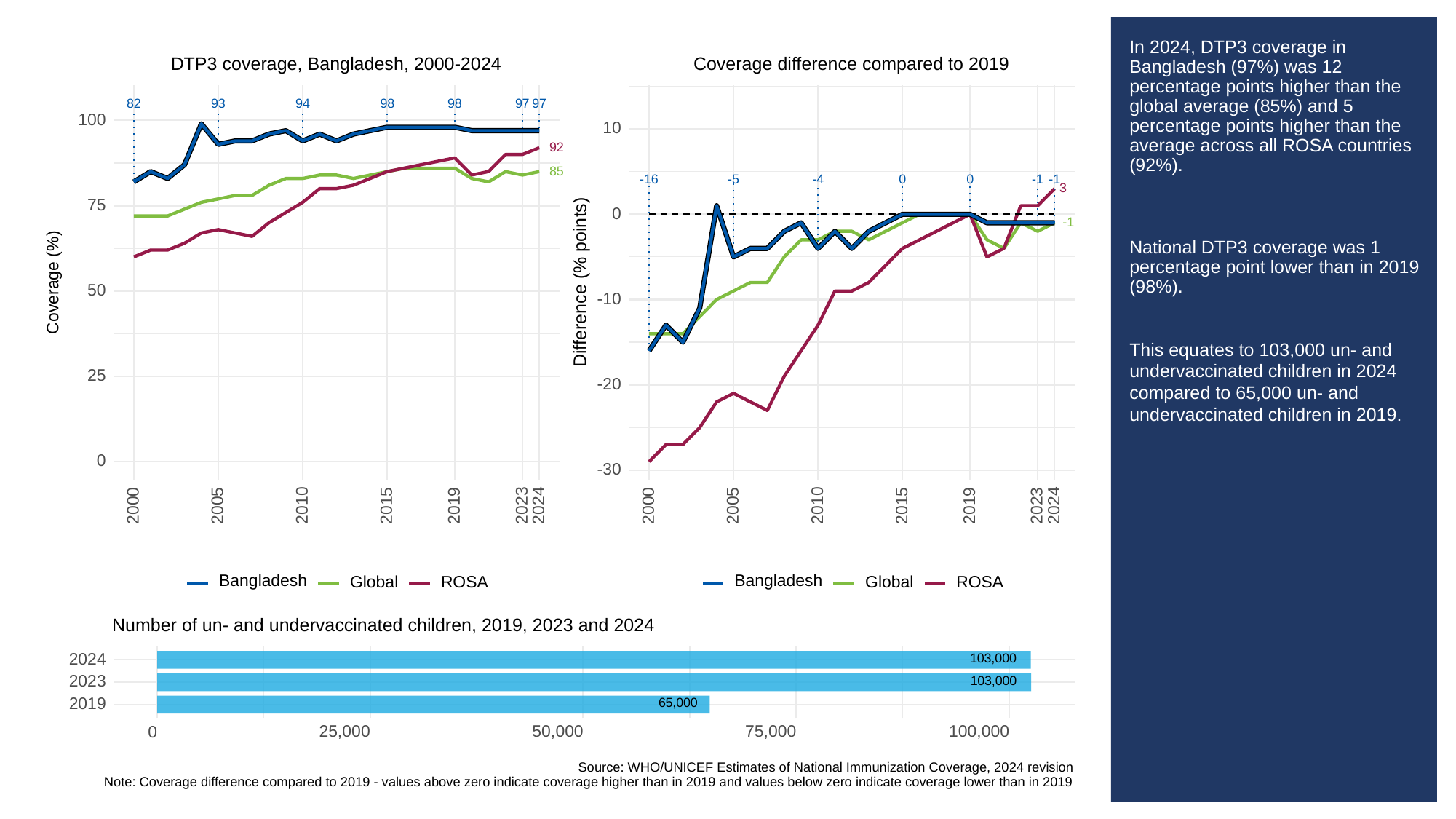

# In 2024, DTP3 coverage in Bangladesh (97%) was 12 percentage points higher than the global average (85%) and 5 percentage points higher than the average across all ROSA countries (92%).

National DTP3 coverage was 1 percentage point lower than in 2019 (98%).

This equates to 103,000 un- and undervaccinated children in 2024 compared to 65,000 un- and undervaccinated children in 2019.

Coverage difference compared to 2019
DTP3 coverage, Bangladesh, 2000-2024

93
82
94
98
98
97
97

100

10

92

85

-16
0
0
-1
-1
-5
-4

3

75

0

-1

Difference (% points)
Coverage (%)
50

-10

25

-20

0

-30

2023
2023
2000
2005
2010
2015
2019
2024
2000
2005
2010
2015
2019
2024
Bangladesh
Bangladesh
ROSA
ROSA
Global
Global

Number of un- and undervaccinated children, 2019, 2023 and 2024

103,000
2024

103,000
2023

65,000
2019

25,000
50,000
75,000
100,000
0
Source: WHO/UNICEF Estimates of National Immunization Coverage, 2024 revision
Note: Coverage difference compared to 2019 - values above zero indicate coverage higher than in 2019 and values below zero indicate coverage lower than in 2019